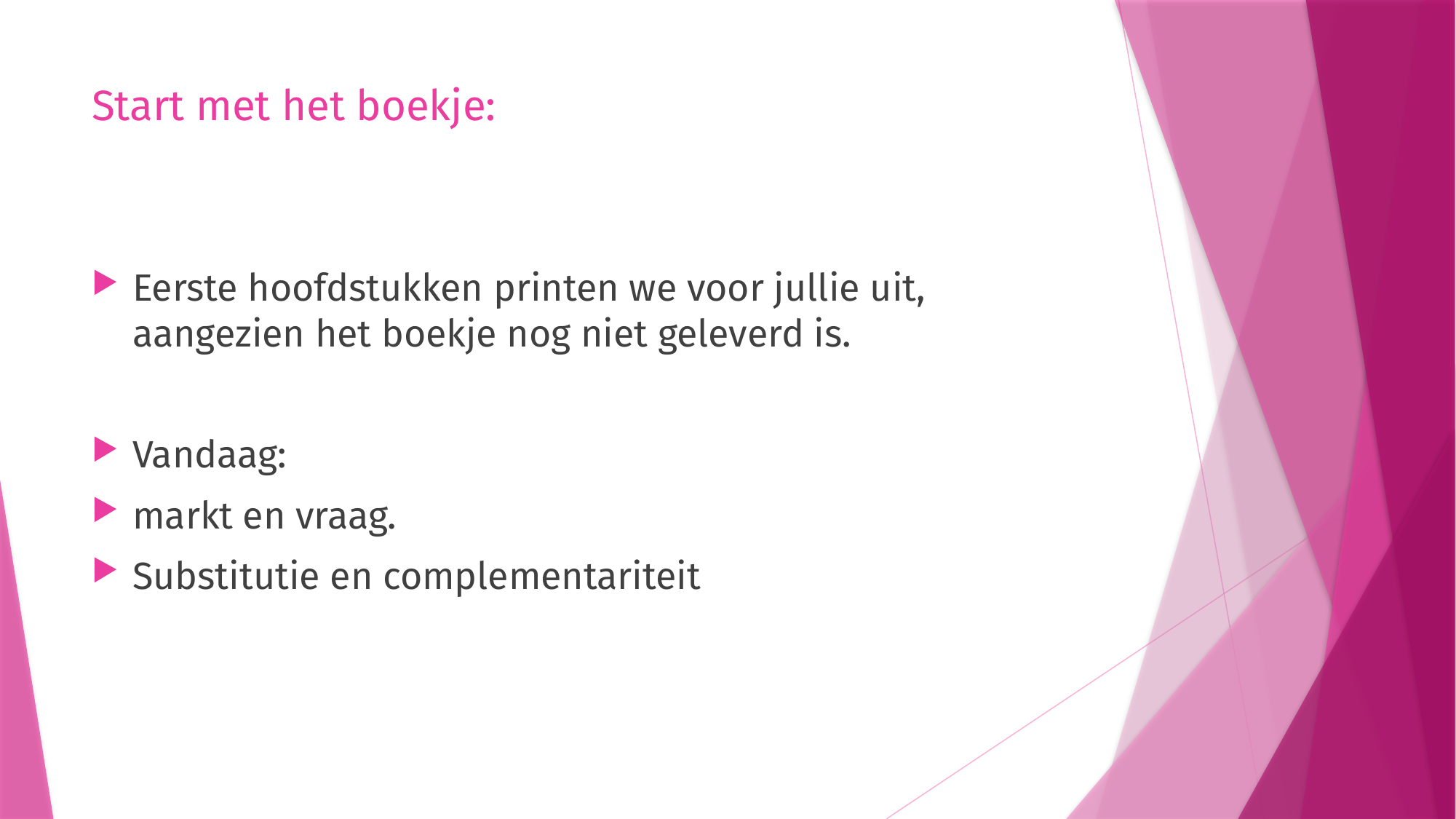

# Start met het boekje:
Eerste hoofdstukken printen we voor jullie uit, aangezien het boekje nog niet geleverd is.

Vandaag:
markt en vraag.
Substitutie en complementariteit